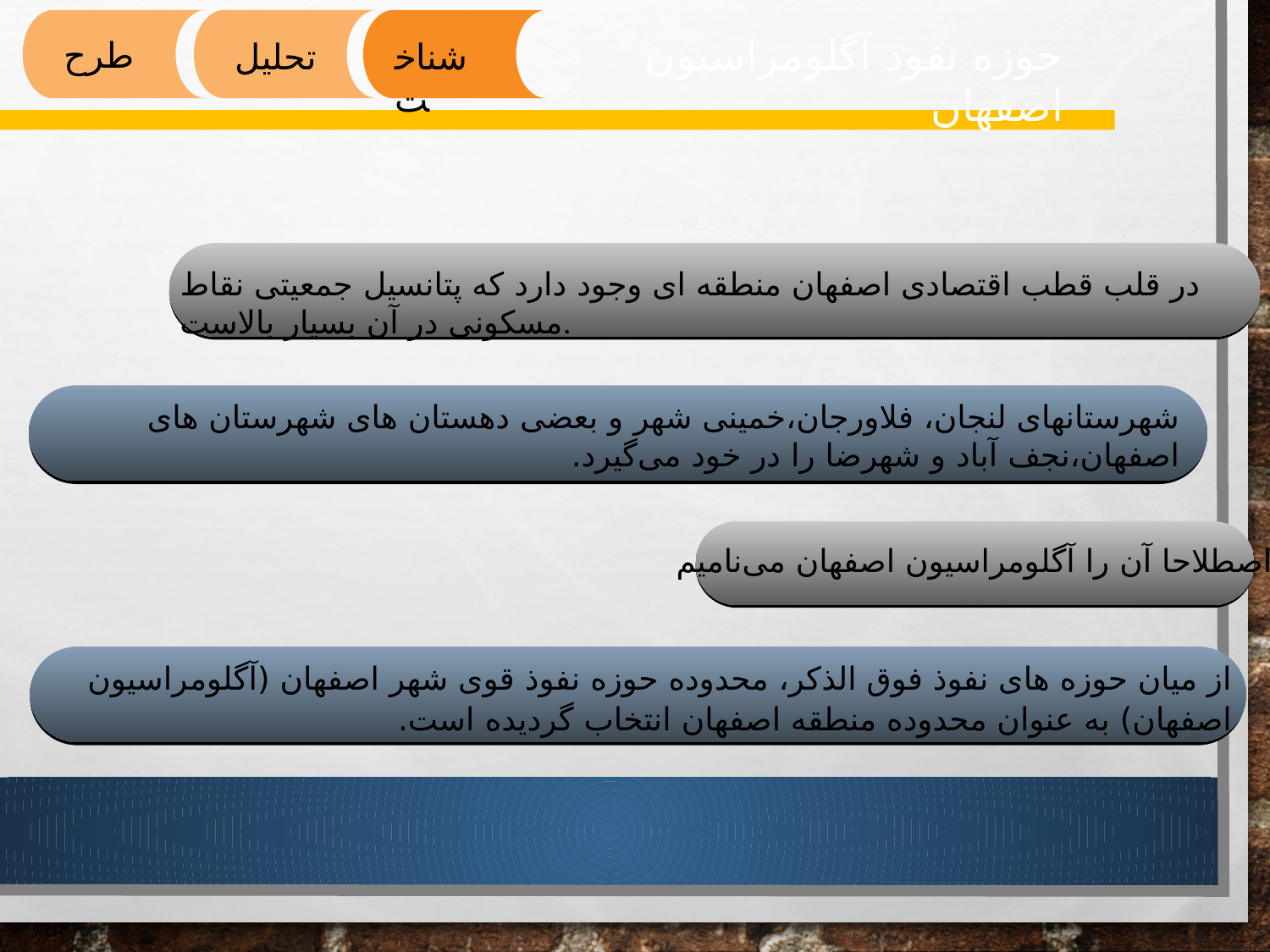

حوزه نفوذ آگلومراسیون اصفهان
طرح
تحلیل
شناخت

در قلب قطب اقتصادی اصفهان منطقه ای وجود دارد که پتانسیل جمعیتی نقاط مسکونی در آن بسیار بالاست.

شهرستانهای لنجان، فلاورجان،خمینی شهر و بعضی دهستان های شهرستان های اصفهان،نجف آباد و شهرضا را در خود می‌گیرد.

اصطلاحا آن را آگلومراسیون اصفهان می‌نامیم

از میان حوزه های نفوذ فوق الذکر، محدوده حوزه نفوذ قوی شهر اصفهان (آگلومراسیون اصفهان) به عنوان محدوده منطقه اصفهان انتخاب گردیده است.
4. Conclusion